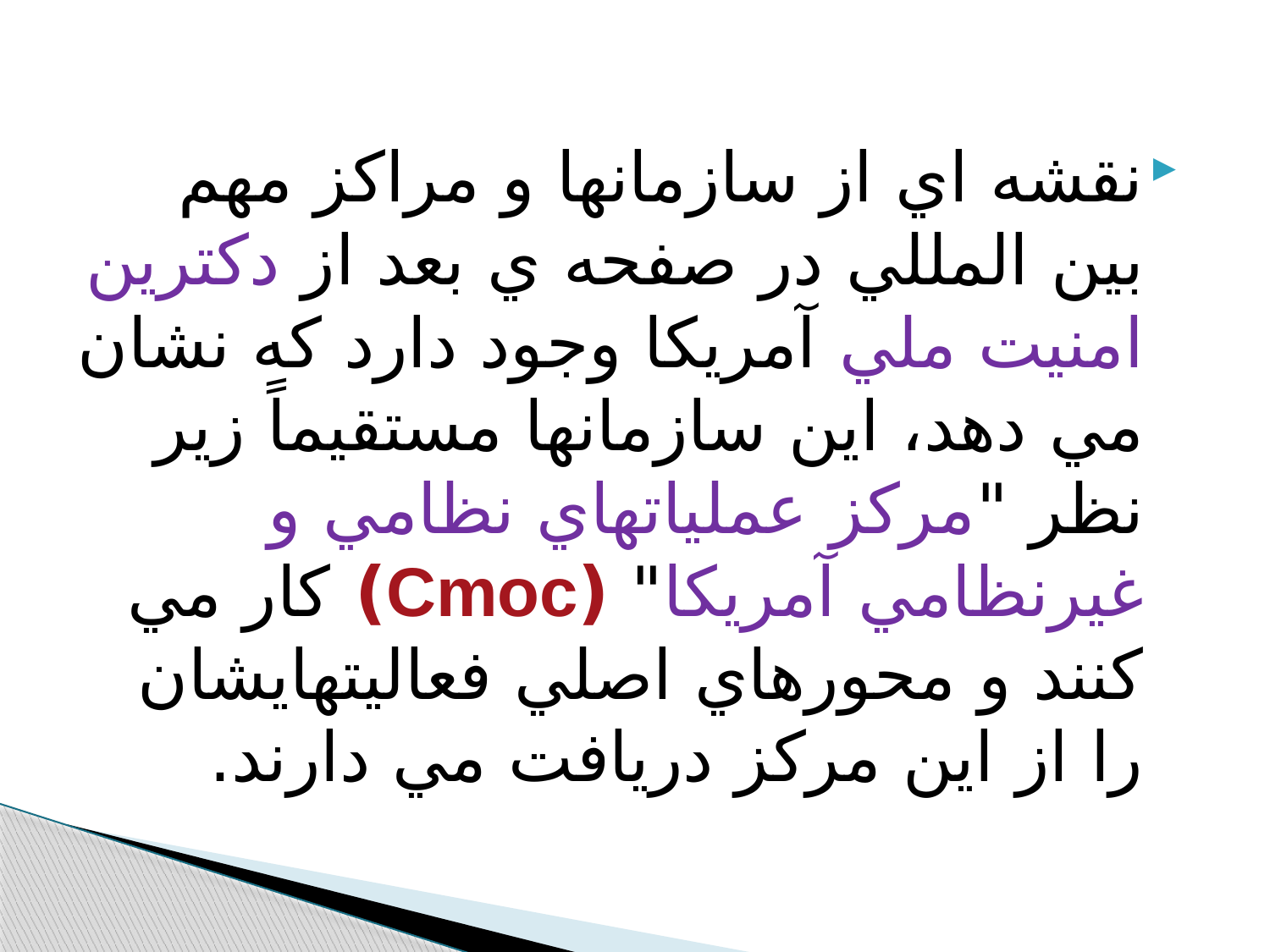

نقشه اي از سازمانها و مراکز مهم بين المللي در صفحه ي بعد از دکترين امنيت ملي آمريکا وجود دارد که نشان مي دهد، اين سازمانها مستقيماً زير نظر "مرکز عملياتهاي نظامي و غيرنظامي آمريکا" (Cmoc) کار مي کنند و محورهاي اصلي فعاليتهايشان را از اين مرکز دريافت مي دارند.